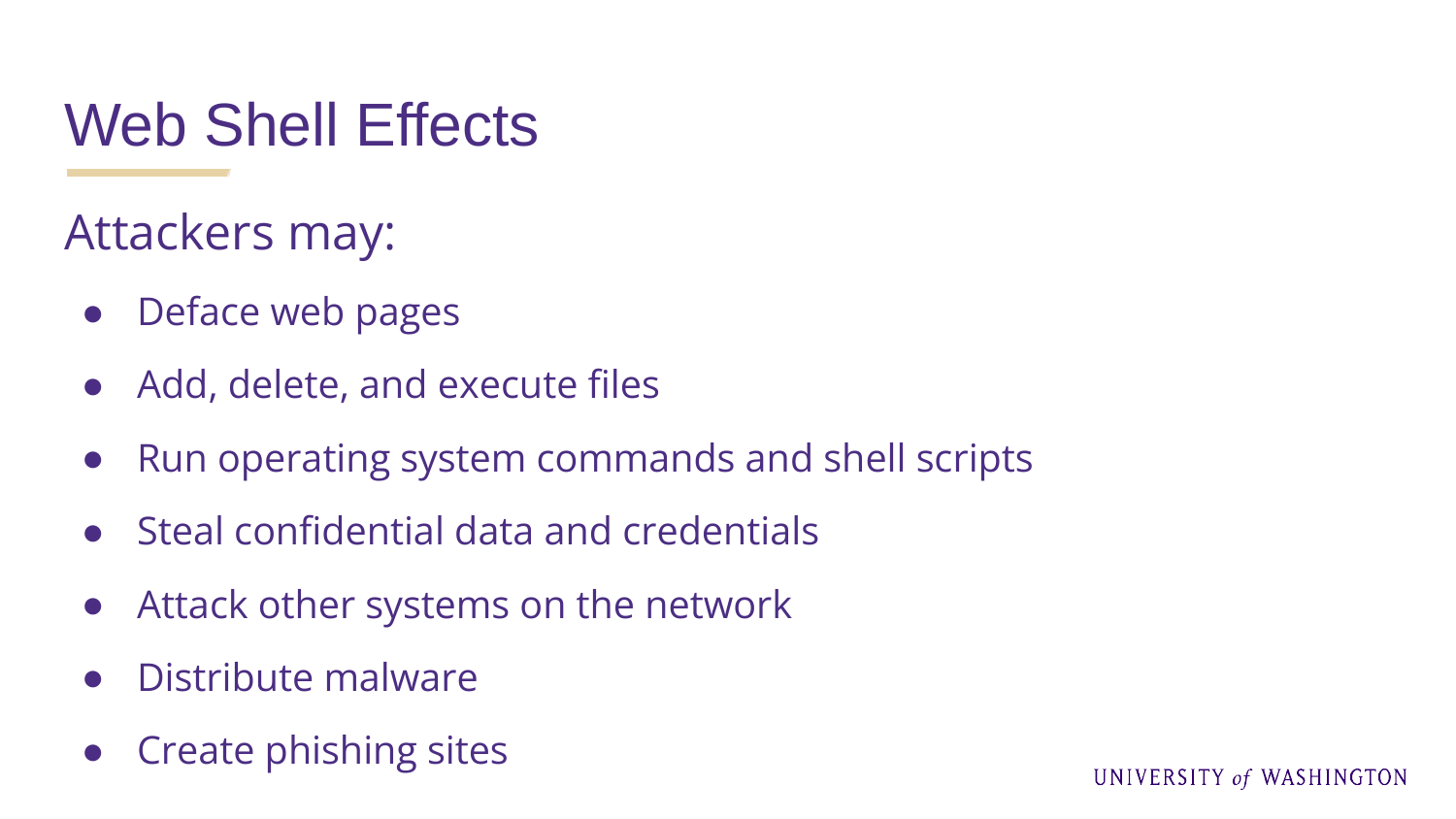

# Web Shell Effects
Attackers may:
Deface web pages
Add, delete, and execute files
Run operating system commands and shell scripts
Steal confidential data and credentials
Attack other systems on the network
Distribute malware
Create phishing sites